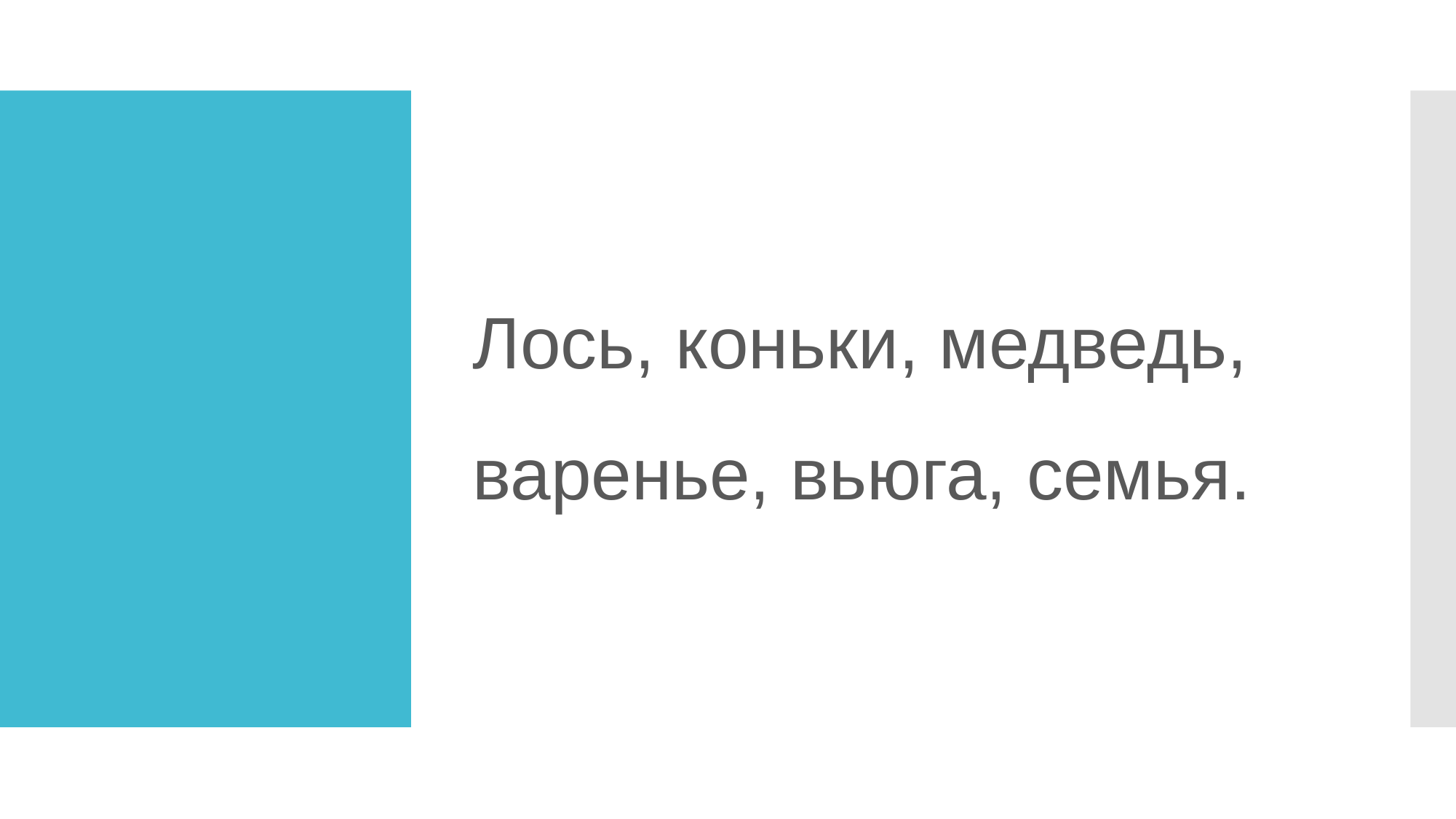

Лось, коньки, медведь, варенье, вьюга, семья.

#